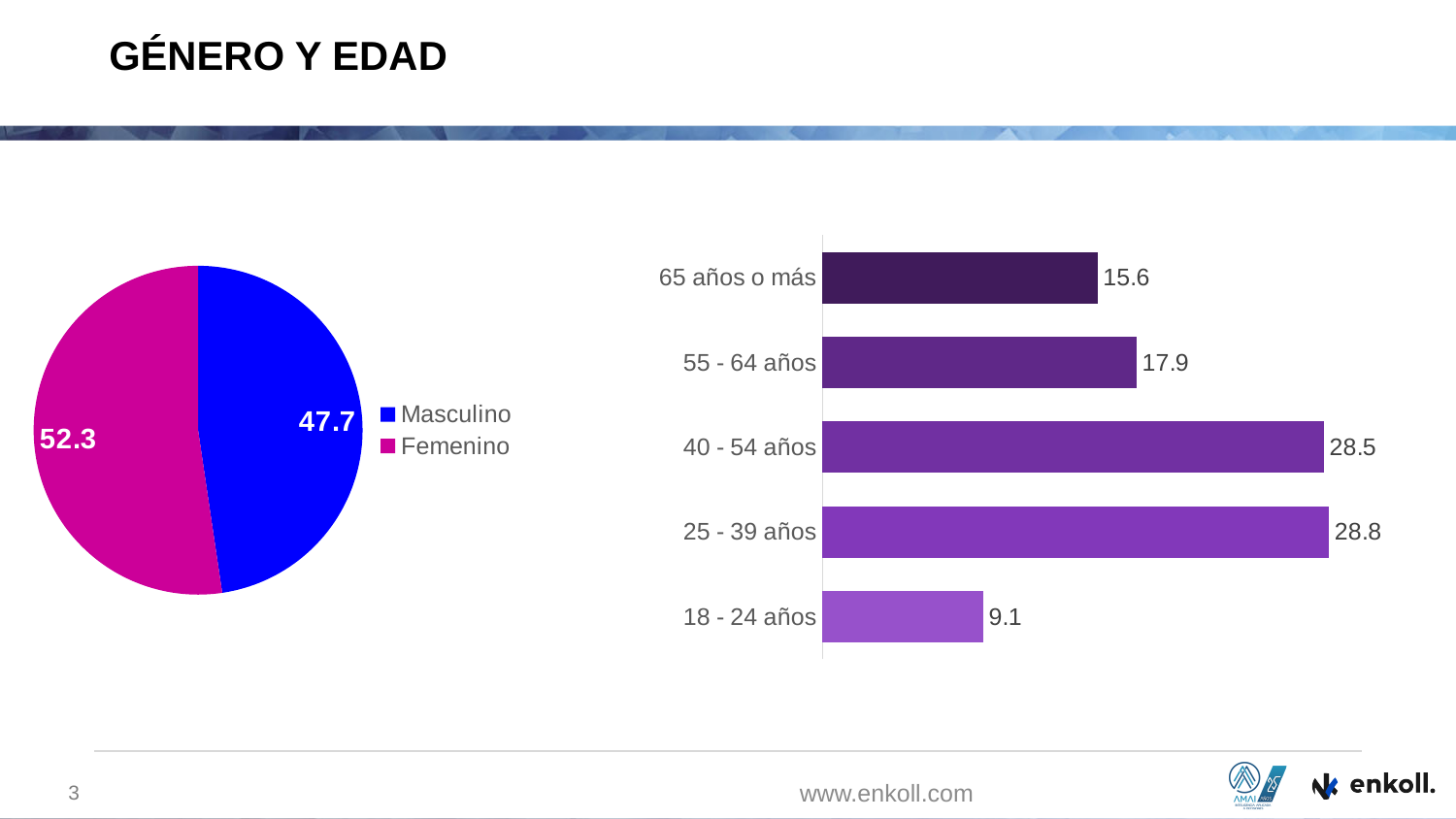

GÉNERO Y EDAD

### Chart

| Category | Columna1 |
|---|---|
| Masculino | 47.65868127098973 |
| Femenino | 52.3413187290102 |

### Chart

| Category | Serie 1 |
|---|---|
| 18 - 24 años | 9.130704673864521 |
| 25 - 39 años | 28.82534231302476 |
| 40 - 54 años | 28.528331865978714 |
| 55 - 64 años | 17.86563841049972 |
| 65 años o más | 15.64998273663214 |
3
www.enkoll.com